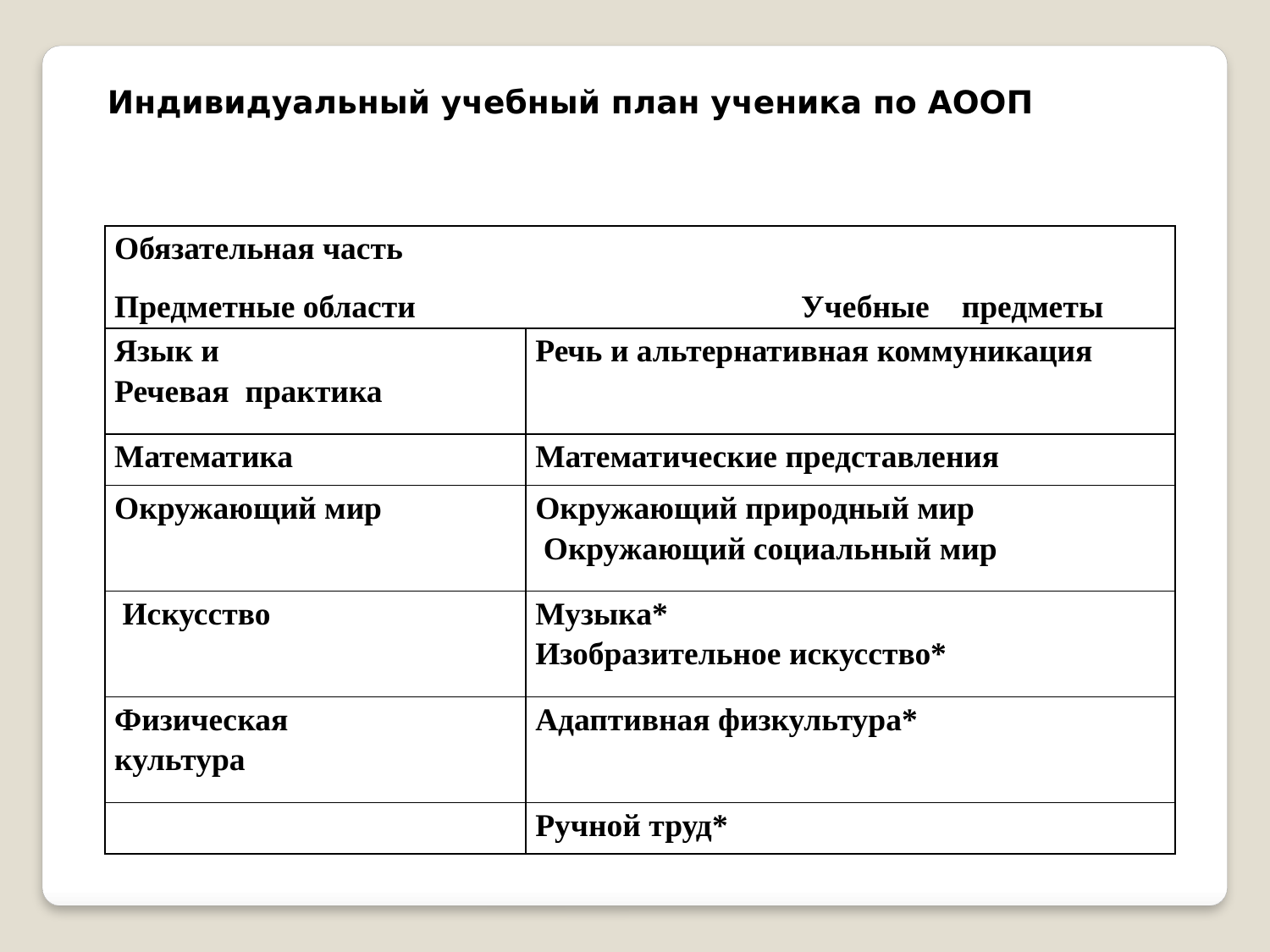

Индивидуальный учебный план ученика по АООП
| Обязательная часть Предметные области Учебные предметы |  |
| --- | --- |
| Язык и Речевая практика | Речь и альтернативная коммуникация |
| Математика | Математические представления |
| Окружающий мир | Окружающий природный мир Окружающий социальный мир |
| Искусство | Музыка\* Изобразительное искусство\* |
| Физическая культура | Адаптивная физкультура\* |
|  | Ручной труд\* |